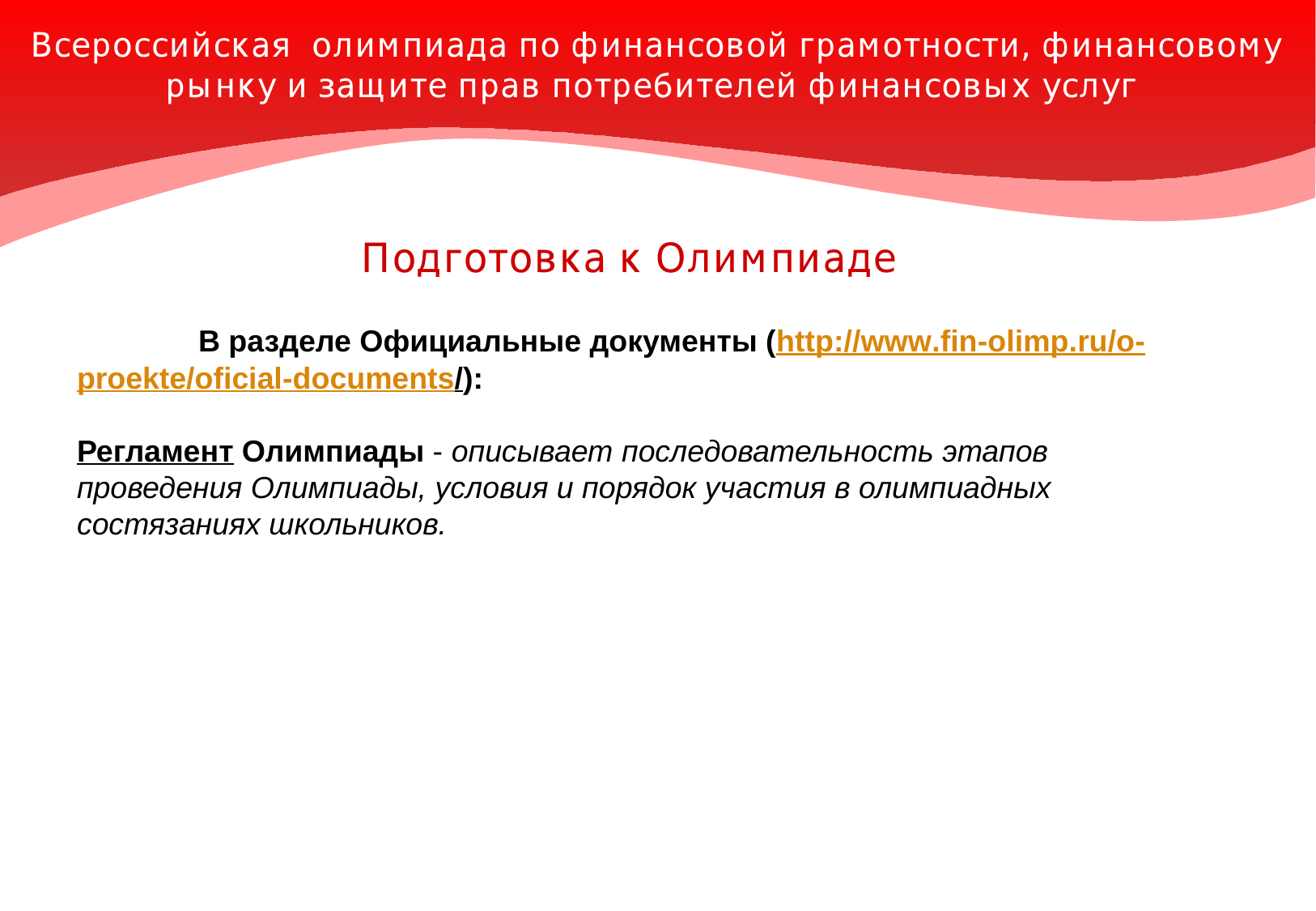

Всероссийская  олимпиада по финансовой грамотности, финансовому рынку и защите прав потребителей финансовых услуг
Подготовка к Олимпиаде
	В разделе Официальные документы (http://www.fin-olimp.ru/o-proekte/oficial-documents/):

Регламент Олимпиады - описывает последовательность этапов проведения Олимпиады, условия и порядок участия в олимпиадных состязаниях школьников.